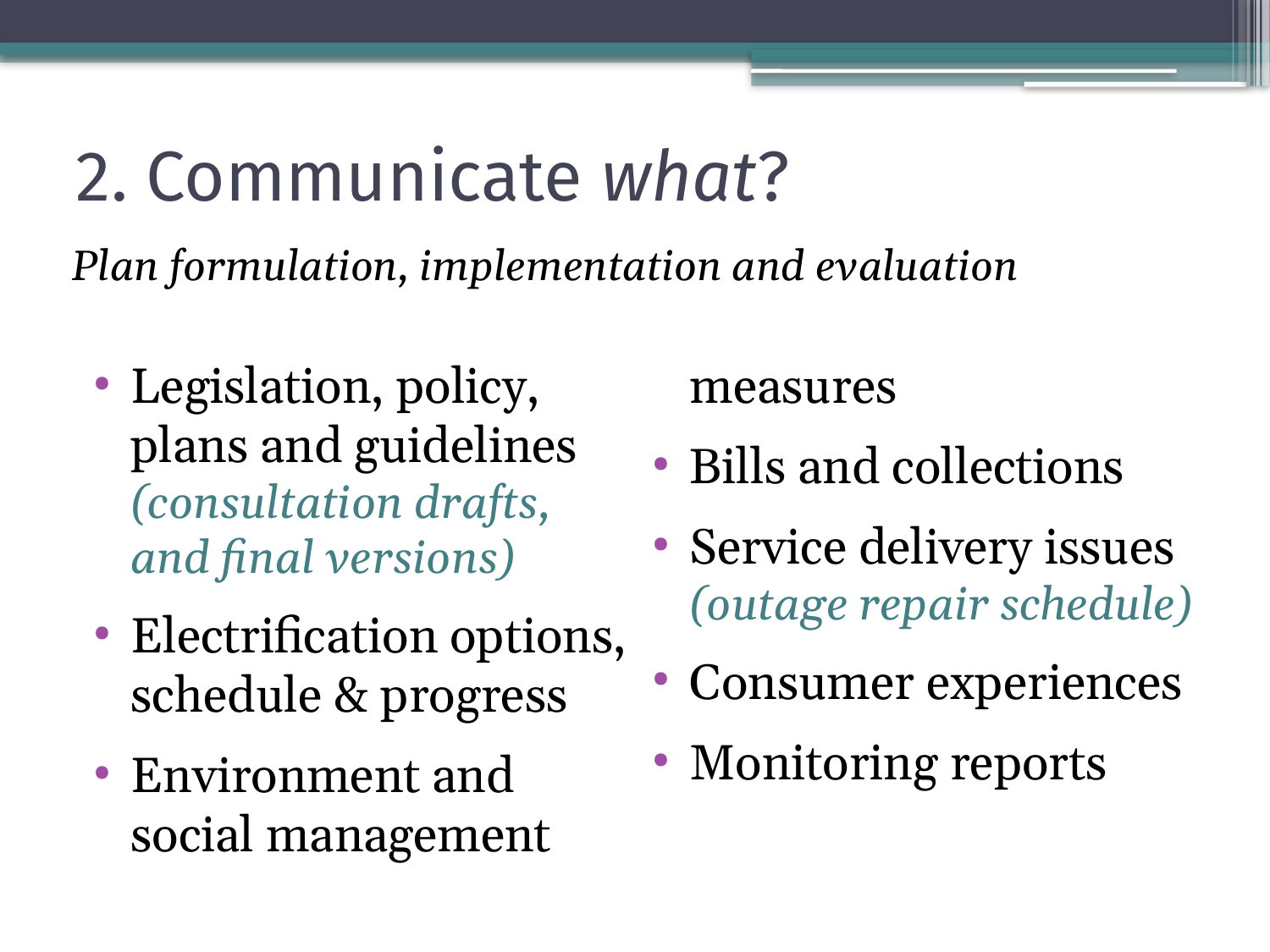

# 2. Communicate what?
Plan formulation, implementation and evaluation
Legislation, policy, plans and guidelines (consultation drafts, and final versions)
Electrification options, schedule & progress
Environment and social management measures
Bills and collections
Service delivery issues (outage repair schedule)
Consumer experiences
Monitoring reports